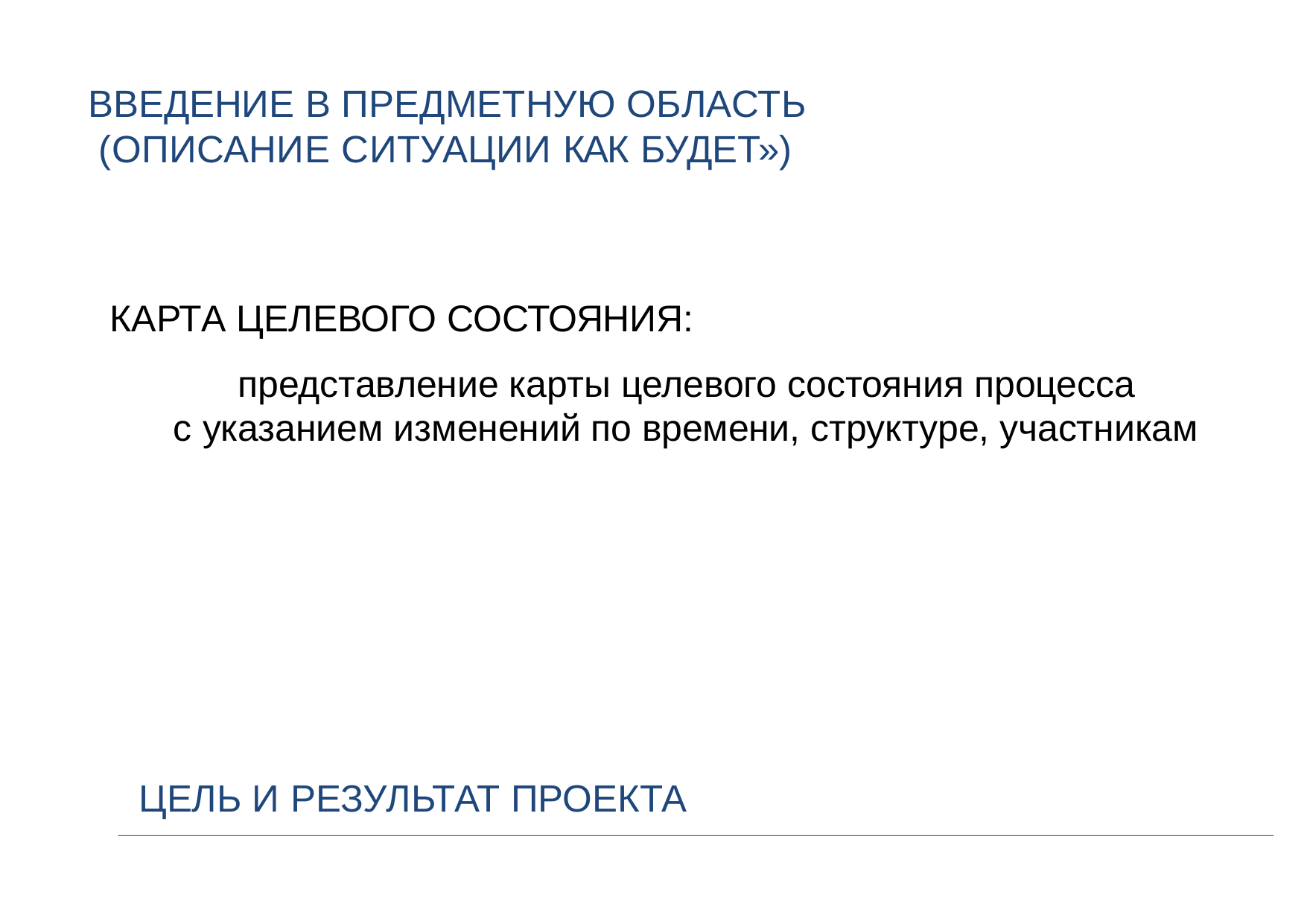

# ВВЕДЕНИЕ В ПРЕДМЕТНУЮ ОБЛАСТЬ  (ОПИСАНИЕ СИТУАЦИИ КАК БУДЕТ»)
КАРТА ЦЕЛЕВОГО СОСТОЯНИЯ:
представление карты целевого состояния процесса
с указанием изменений по времени, структуре, участникам
ЦЕЛЬ И РЕЗУЛЬТАТ ПРОЕКТА